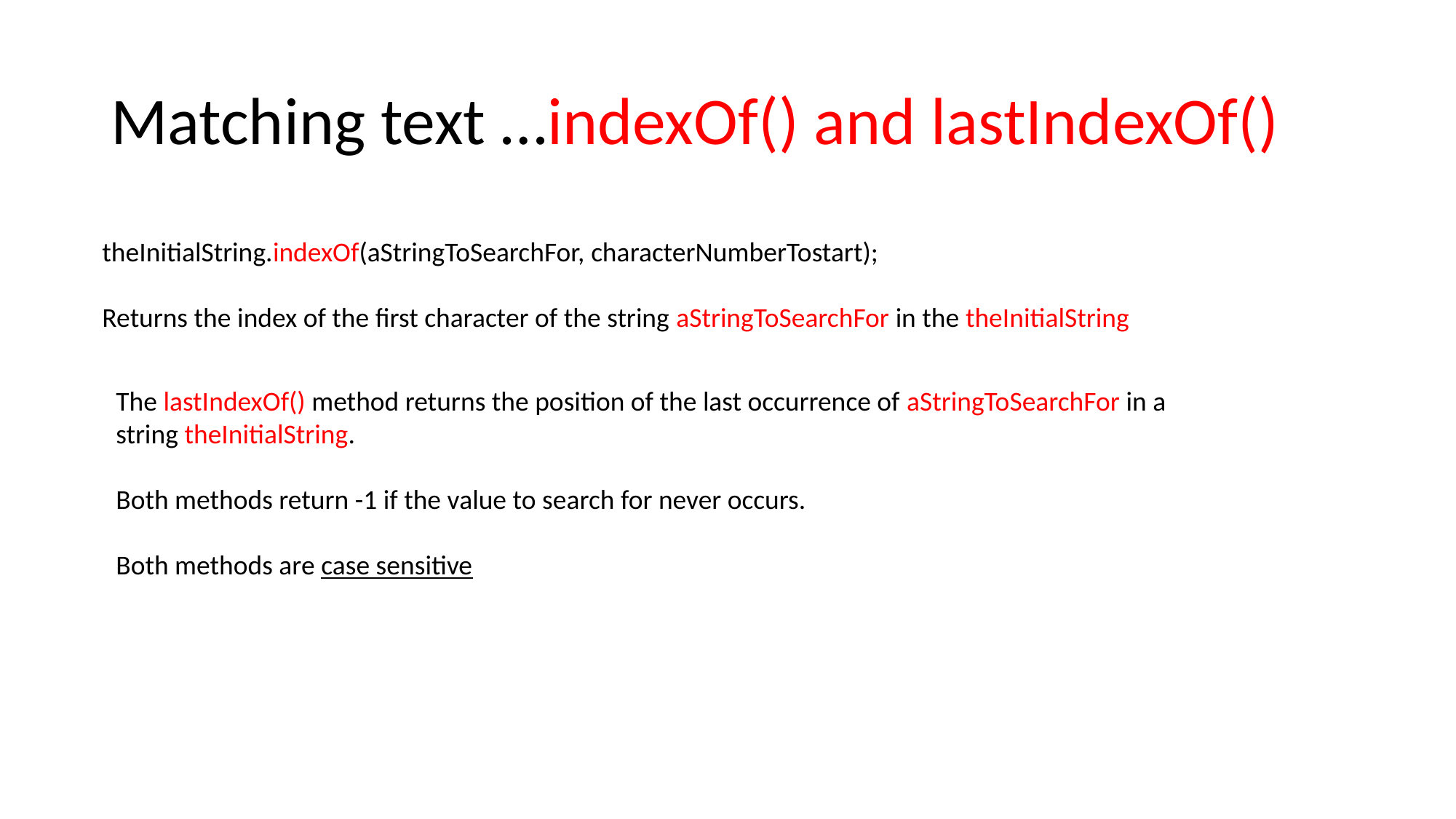

# Matching text …indexOf() and lastIndexOf()
theInitialString.indexOf(aStringToSearchFor, characterNumberTostart);

Returns the index of the first character of the string aStringToSearchFor in the theInitialString
The lastIndexOf() method returns the position of the last occurrence of aStringToSearchFor in a string theInitialString.

Both methods return -1 if the value to search for never occurs.

Both methods are case sensitive